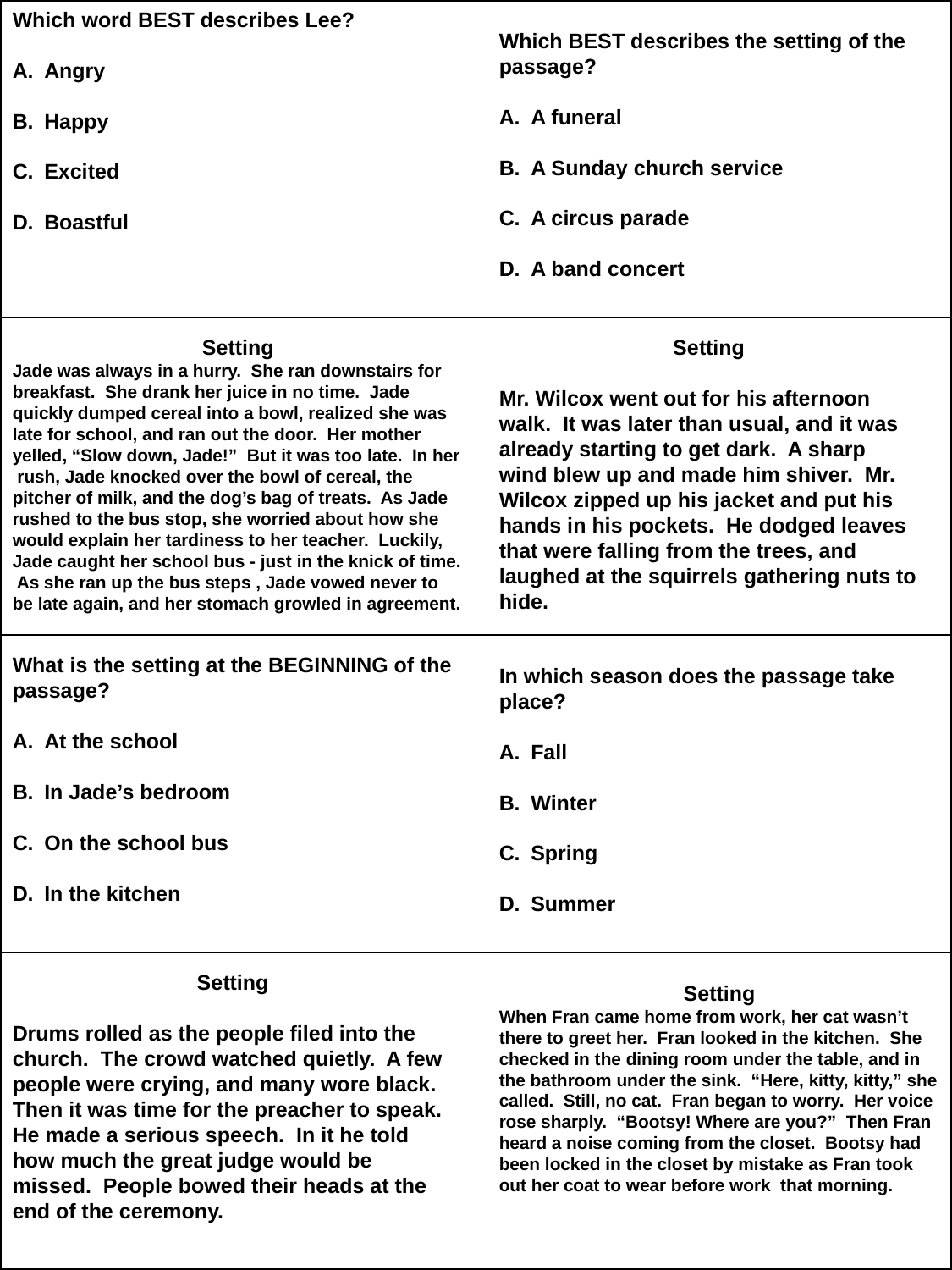

|  |  |
| --- | --- |
|  |  |
|  |  |
|  |  |
Which word BEST describes Lee?

Angry

Happy

Excited

Boastful

Which BEST describes the setting of the passage?

A funeral

A Sunday church service

A circus parade

A band concert

Setting
Jade was always in a hurry.  She ran downstairs for breakfast.  She drank her juice in no time.  Jade quickly dumped cereal into a bowl, realized she was late for school, and ran out the door.  Her mother yelled, “Slow down, Jade!”  But it was too late.  In her  rush, Jade knocked over the bowl of cereal, the pitcher of milk, and the dog’s bag of treats.  As Jade rushed to the bus stop, she worried about how she would explain her tardiness to her teacher.  Luckily, Jade caught her school bus - just in the knick of time.  As she ran up the bus steps , Jade vowed never to be late again, and her stomach growled in agreement.

Setting

Mr. Wilcox went out for his afternoon walk.  It was later than usual, and it was already starting to get dark.  A sharp wind blew up and made him shiver.  Mr. Wilcox zipped up his jacket and put his hands in his pockets.  He dodged leaves that were falling from the trees, and laughed at the squirrels gathering nuts to hide.
What is the setting at the BEGINNING of the passage?

At the school

In Jade’s bedroom

On the school bus

In the kitchen

In which season does the passage take place?

Fall

Winter

Spring

Summer

Setting

Drums rolled as the people filed into the church.  The crowd watched quietly.  A few people were crying, and many wore black.  Then it was time for the preacher to speak.  He made a serious speech.  In it he told how much the great judge would be missed.  People bowed their heads at the end of the ceremony.
Setting
When Fran came home from work, her cat wasn’t there to greet her.  Fran looked in the kitchen.  She checked in the dining room under the table, and in the bathroom under the sink.  “Here, kitty, kitty,” she called.  Still, no cat.  Fran began to worry.  Her voice rose sharply.  “Bootsy! Where are you?”  Then Fran heard a noise coming from the closet.  Bootsy had been locked in the closet by mistake as Fran took out her coat to wear before work  that morning.